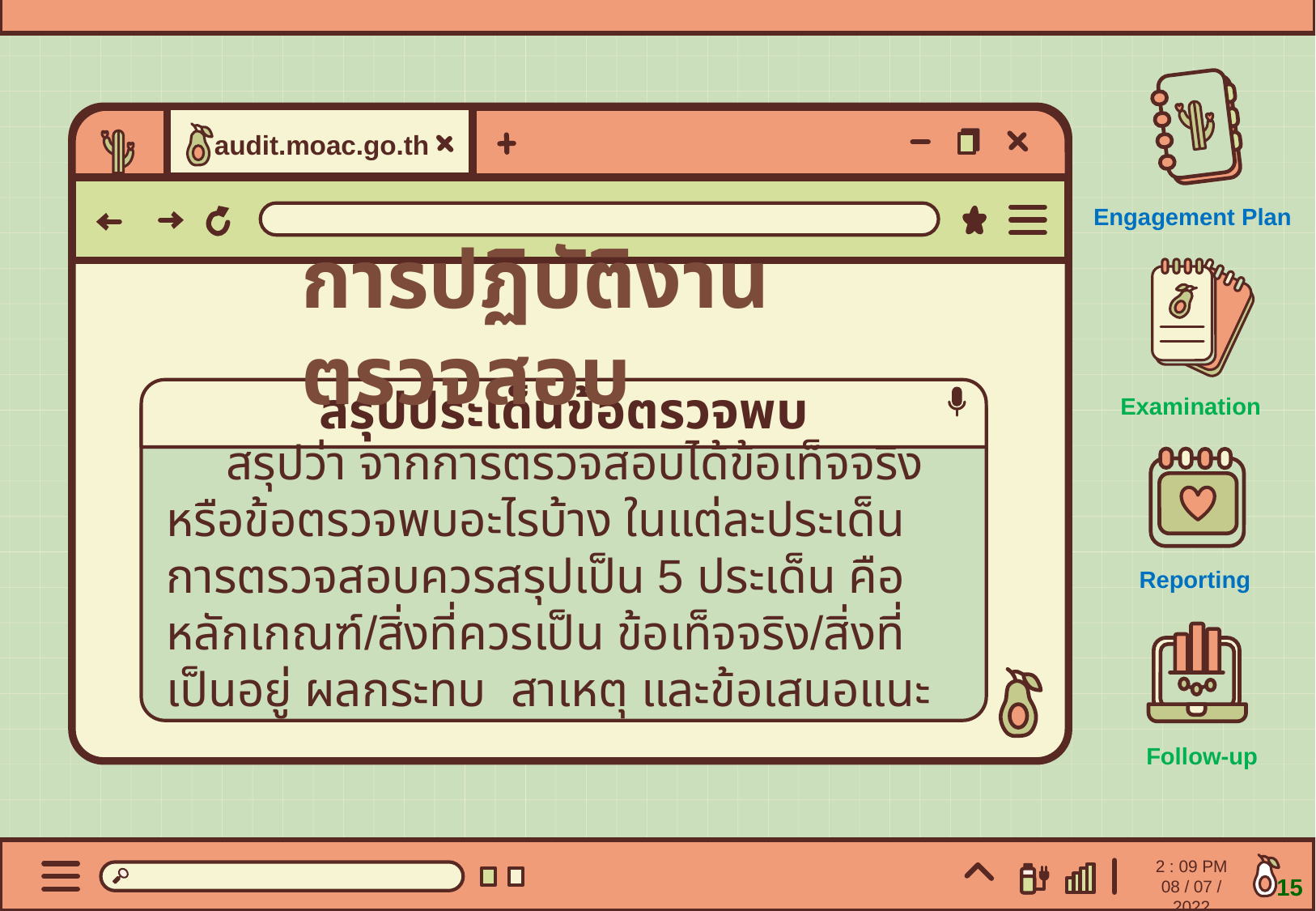

Engagement Plan

Examination

Reporting

Follow-up
audit.moac.go.th
การปฏิบัติงานตรวจสอบ
สรุปประเด็นข้อตรวจพบ

     สรุปว่า จากการตรวจสอบได้ข้อเท็จจริงหรือข้อตรวจพบอะไรบ้าง ในแต่ละประเด็นการตรวจสอบควรสรุปเป็น 5 ประเด็น คือ หลักเกณฑ์/สิ่งที่ควรเป็น ข้อเท็จจริง/สิ่งที่เป็นอยู่ ผลกระทบ  สาเหตุ และข้อเสนอแนะ

2 : 09 PM
08 / 07 / 2022
15